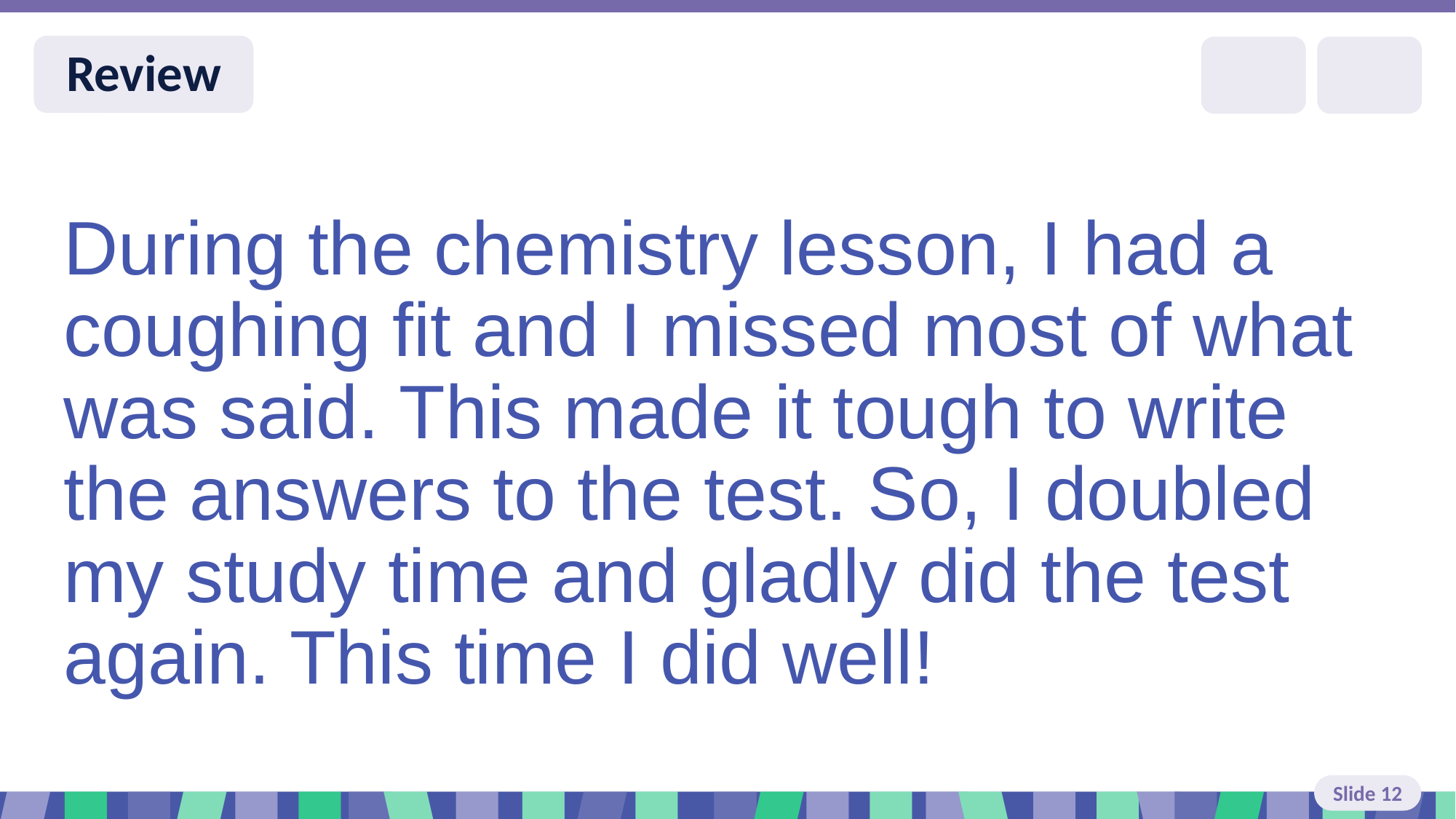

Slide 12 Review You do
During the chemistry lesson, I had a coughing fit and I missed most of what was said. This made it tough to write the answers to the test. So, I doubled my study time and gladly did the test again. This time I did well!